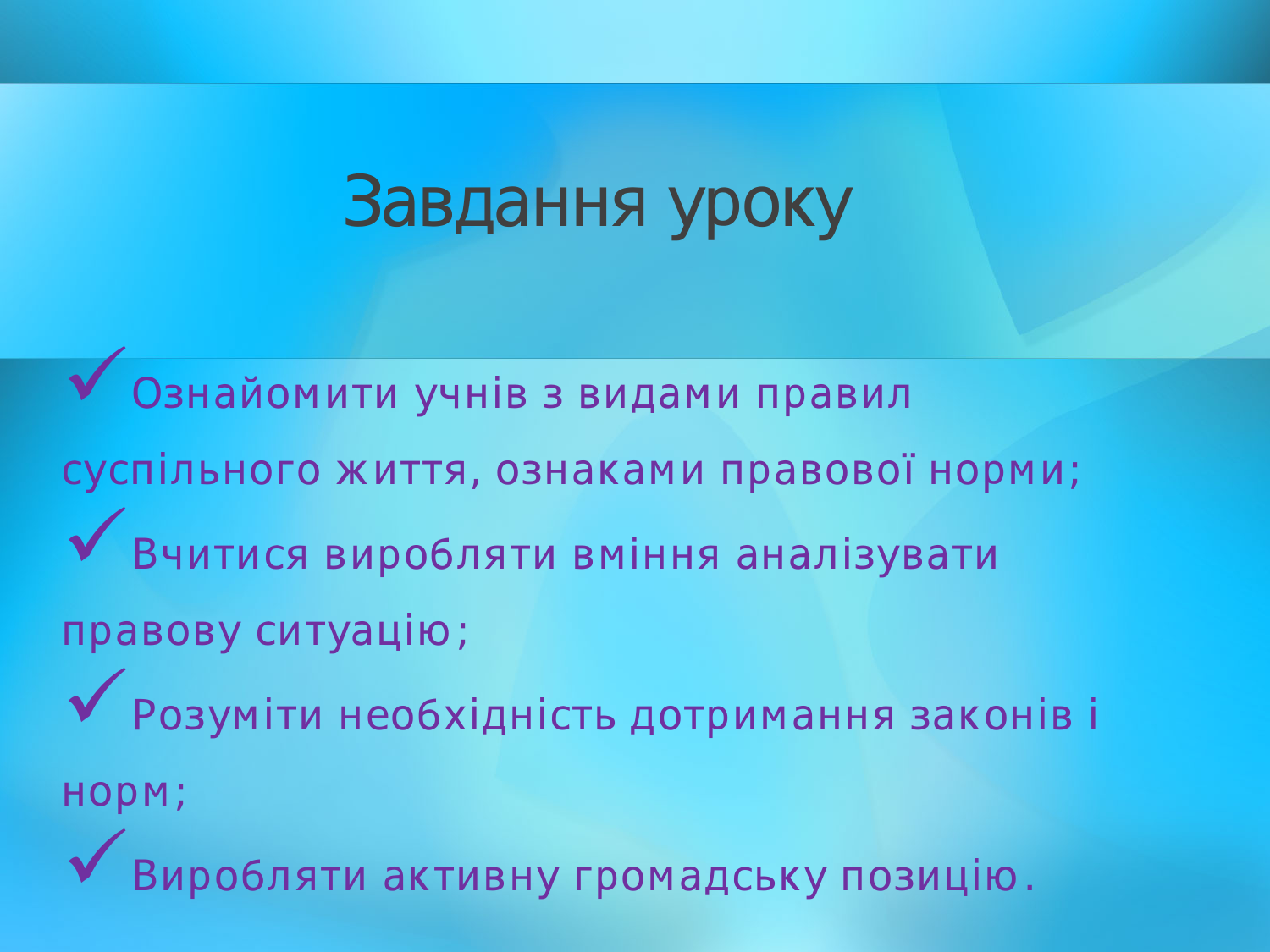

Ознайомити учнів з видами правил суспільного життя, ознаками правової норми;
Вчитися виробляти вміння аналізувати правову ситуацію;
Розуміти необхідність дотримання законів і норм;
Виробляти активну громадську позицію.
Завдання уроку